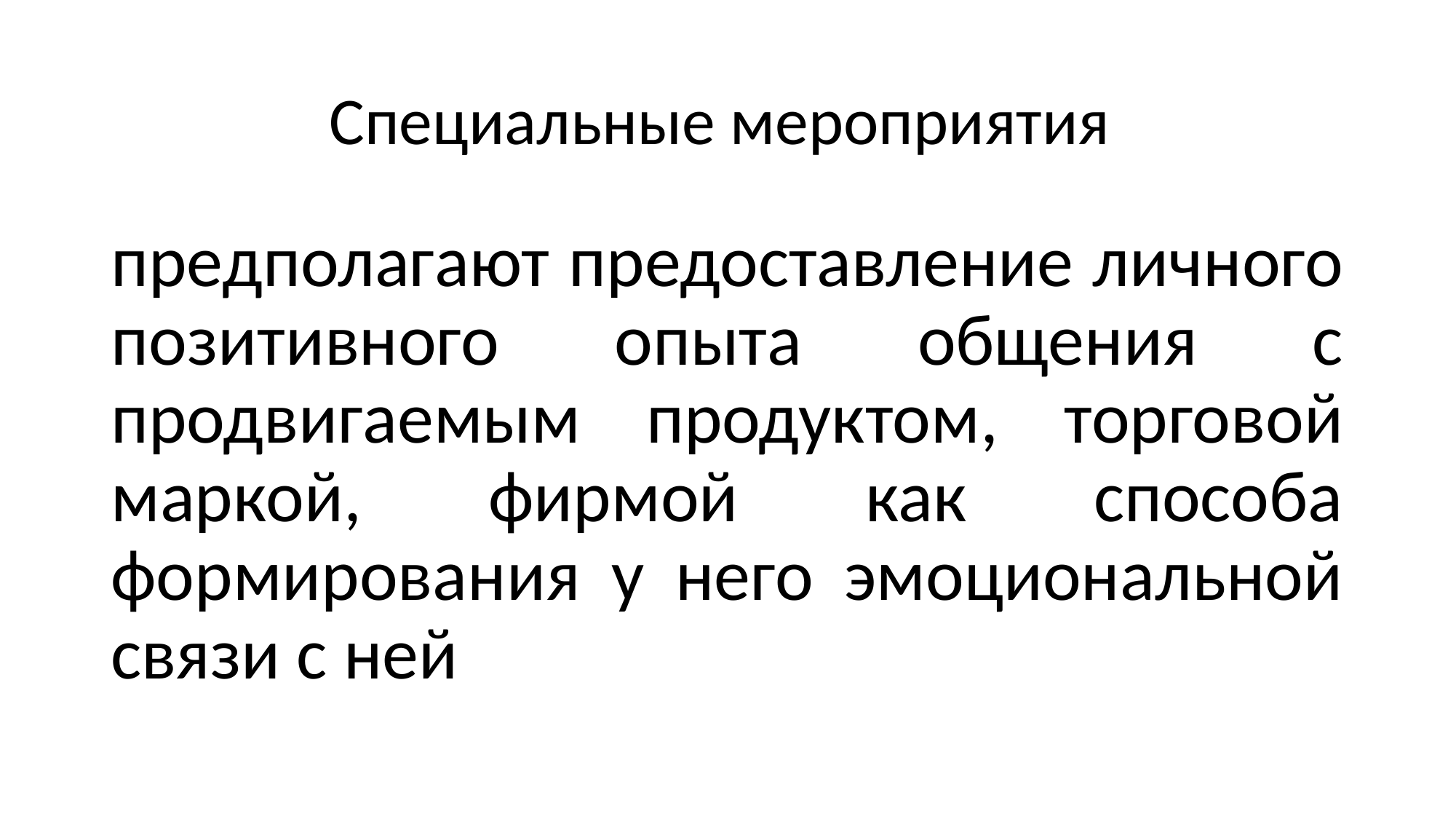

# Специальные мероприятия
предполагают предоставление личного позитивного опыта общения с продвигаемым продуктом, торговой маркой, фирмой как способа формирования у него эмоциональной связи с ней